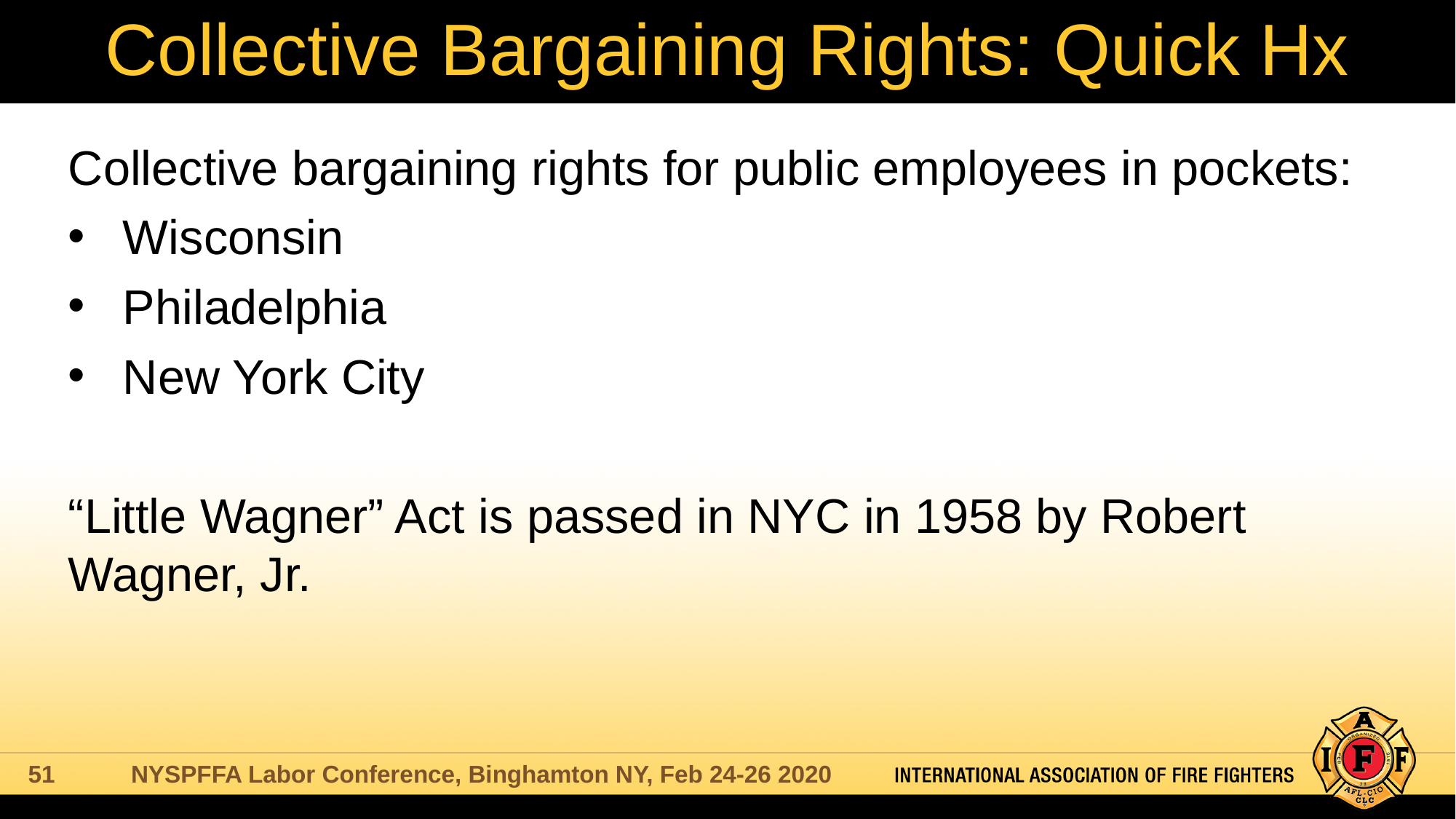

# Collective Bargaining Rights: Quick Hx
Collective bargaining rights for public employees in pockets:
Wisconsin
Philadelphia
New York City

“Little Wagner” Act is passed in NYC in 1958 by Robert Wagner, Jr.

NYSPFFA Labor Conference, Binghamton NY, Feb 24-26 2020